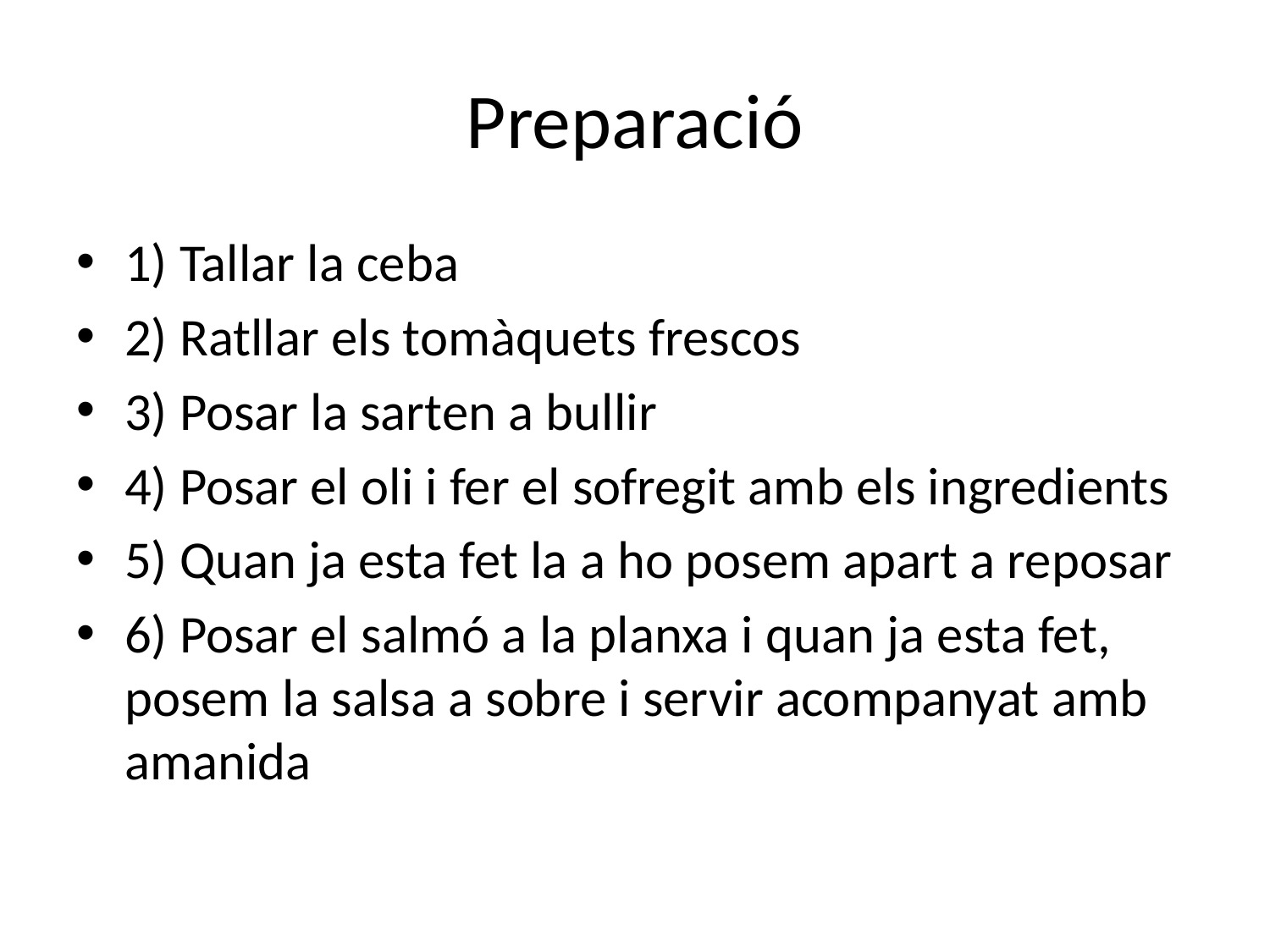

# Preparació
1) Tallar la ceba
2) Ratllar els tomàquets frescos
3) Posar la sarten a bullir
4) Posar el oli i fer el sofregit amb els ingredients
5) Quan ja esta fet la a ho posem apart a reposar
6) Posar el salmó a la planxa i quan ja esta fet, posem la salsa a sobre i servir acompanyat amb amanida